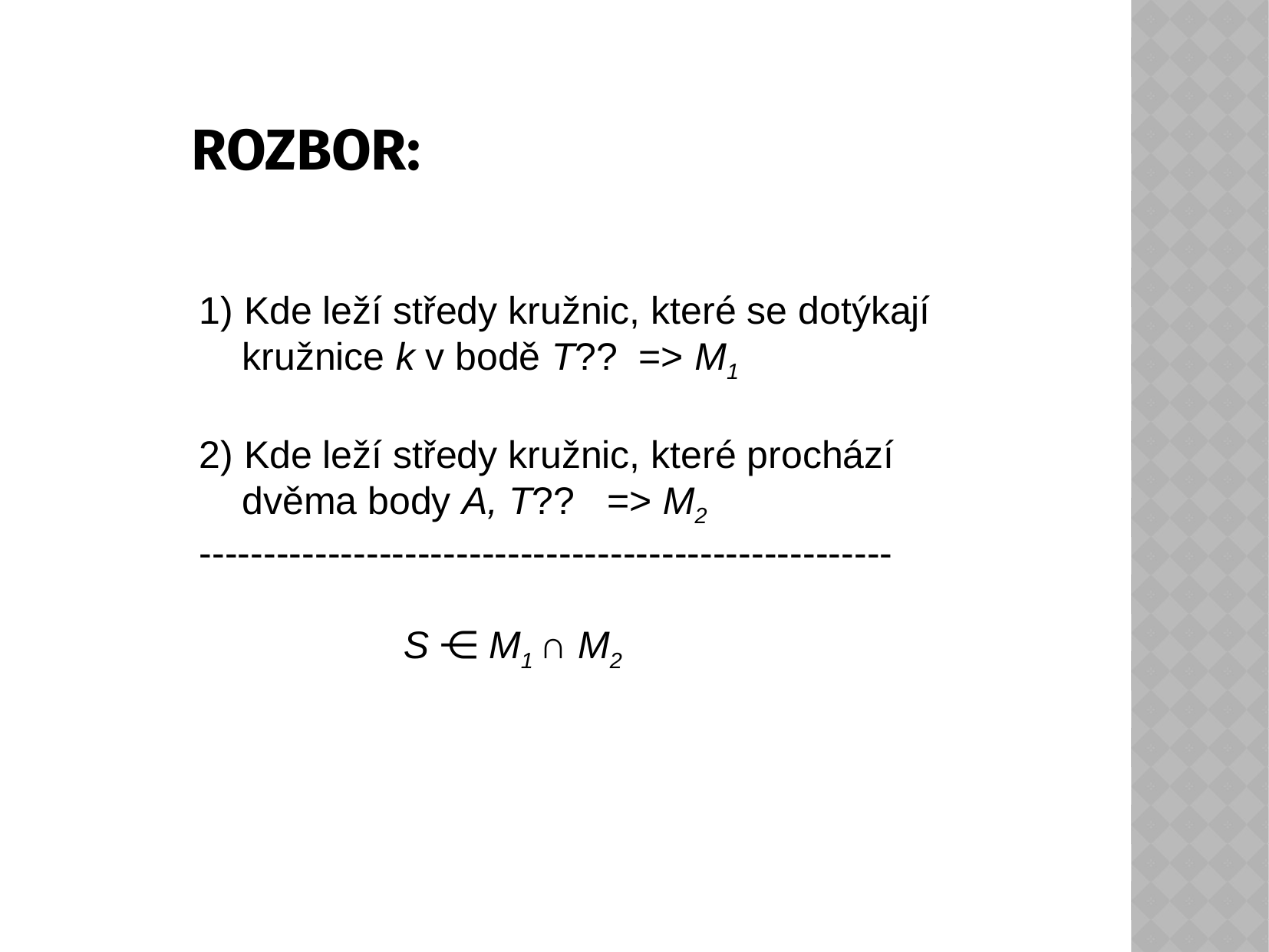

Rozbor:
1) Kde leží středy kružnic, které se dotýkají
    kružnice k v bodě T??  => M1

2) Kde leží středy kružnic, které prochází
    dvěma body A, T??   => M2
------------------------------------------------------

                   S ⋲ M1 ∩ M2